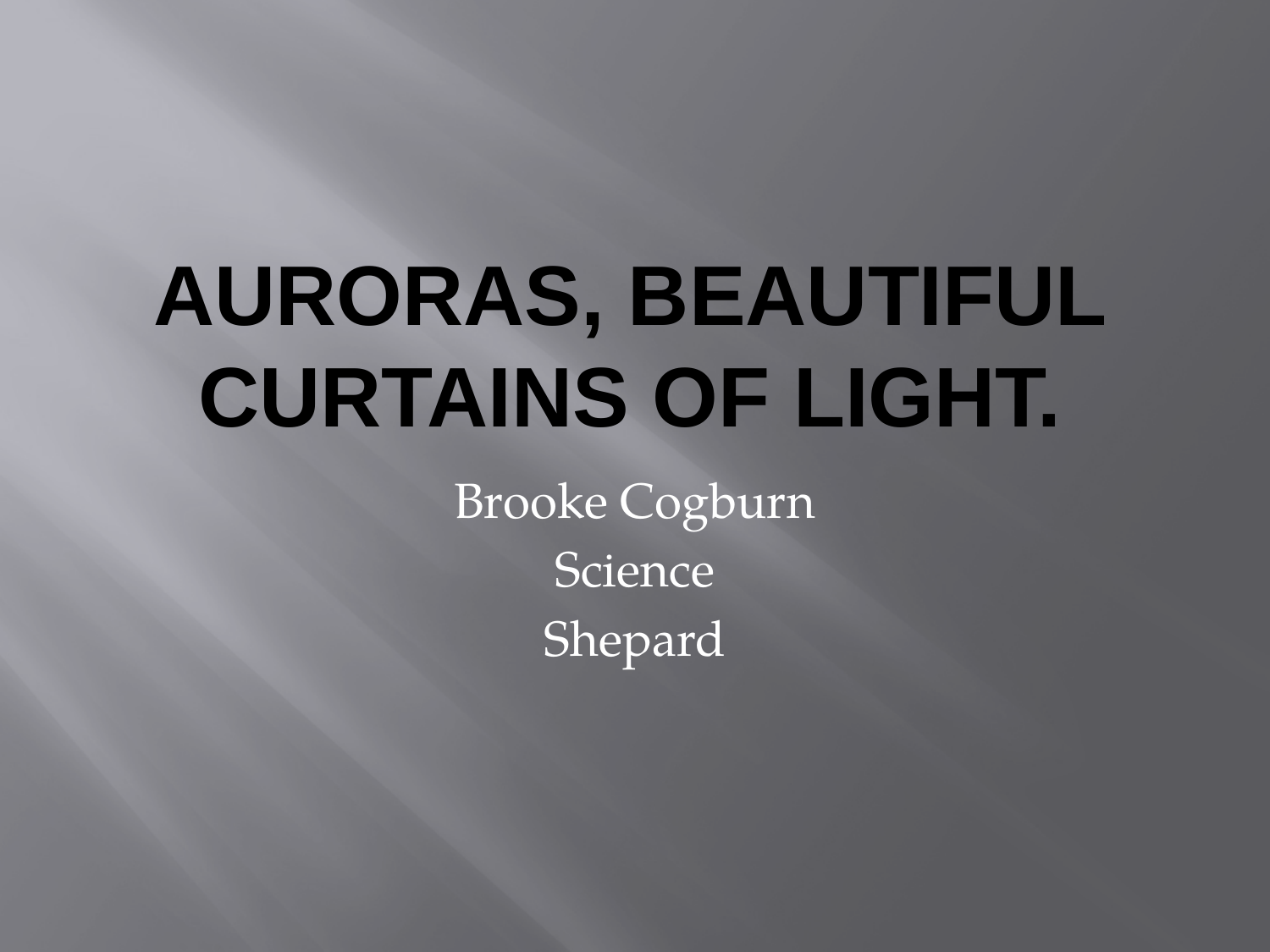

# Auroras, beautiful curtains of light.
Brooke Cogburn
Science
Shepard